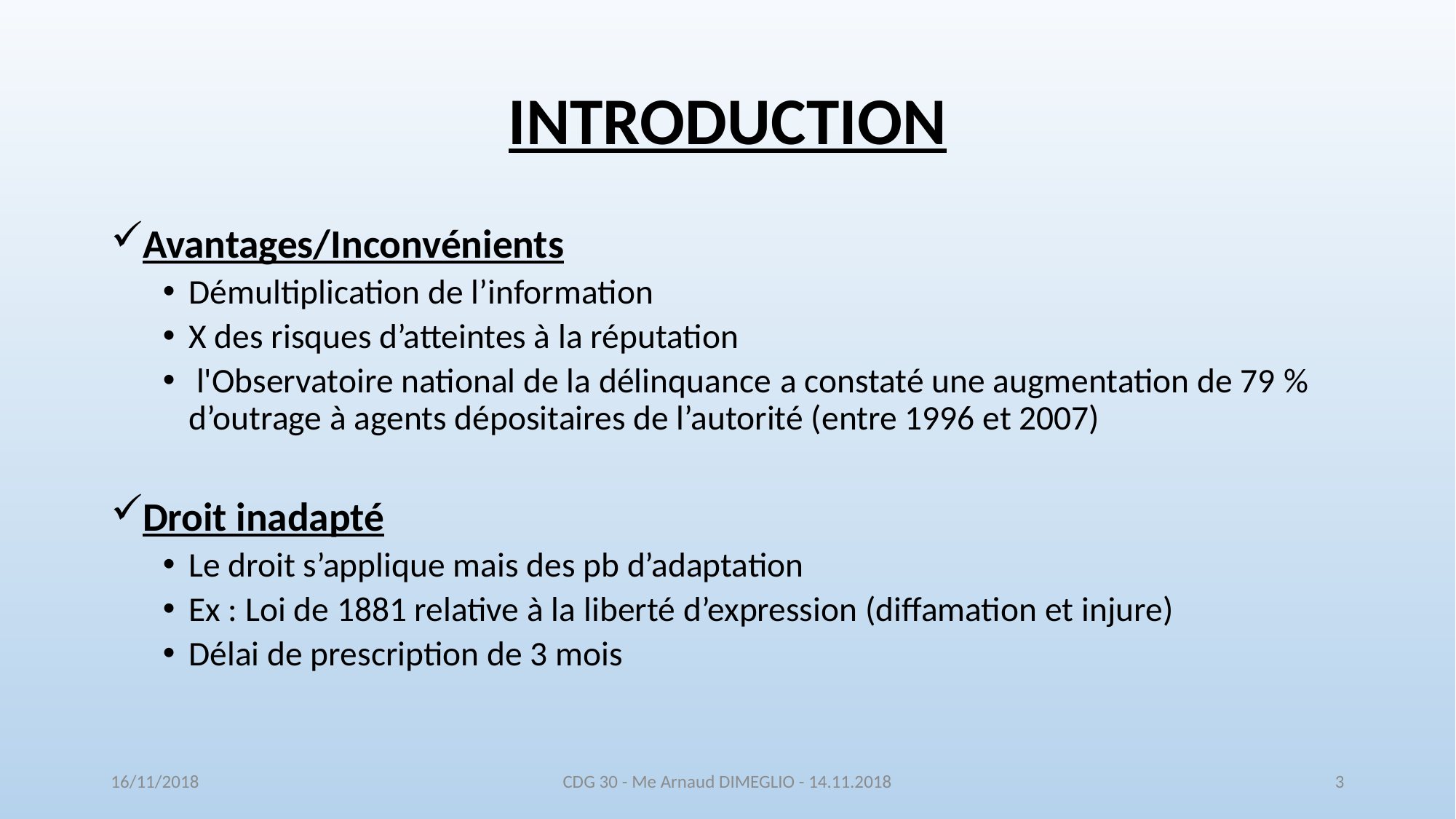

# INTRODUCTION
Avantages/Inconvénients
Démultiplication de l’information
X des risques d’atteintes à la réputation
 l'Observatoire national de la délinquance a constaté une augmentation de 79 % d’outrage à agents dépositaires de l’autorité (entre 1996 et 2007)

Droit inadapté
Le droit s’applique mais des pb d’adaptation
Ex : Loi de 1881 relative à la liberté d’expression (diffamation et injure)
Délai de prescription de 3 mois

16/11/2018
CDG 30 - Me Arnaud DIMEGLIO - 14.11.2018
3